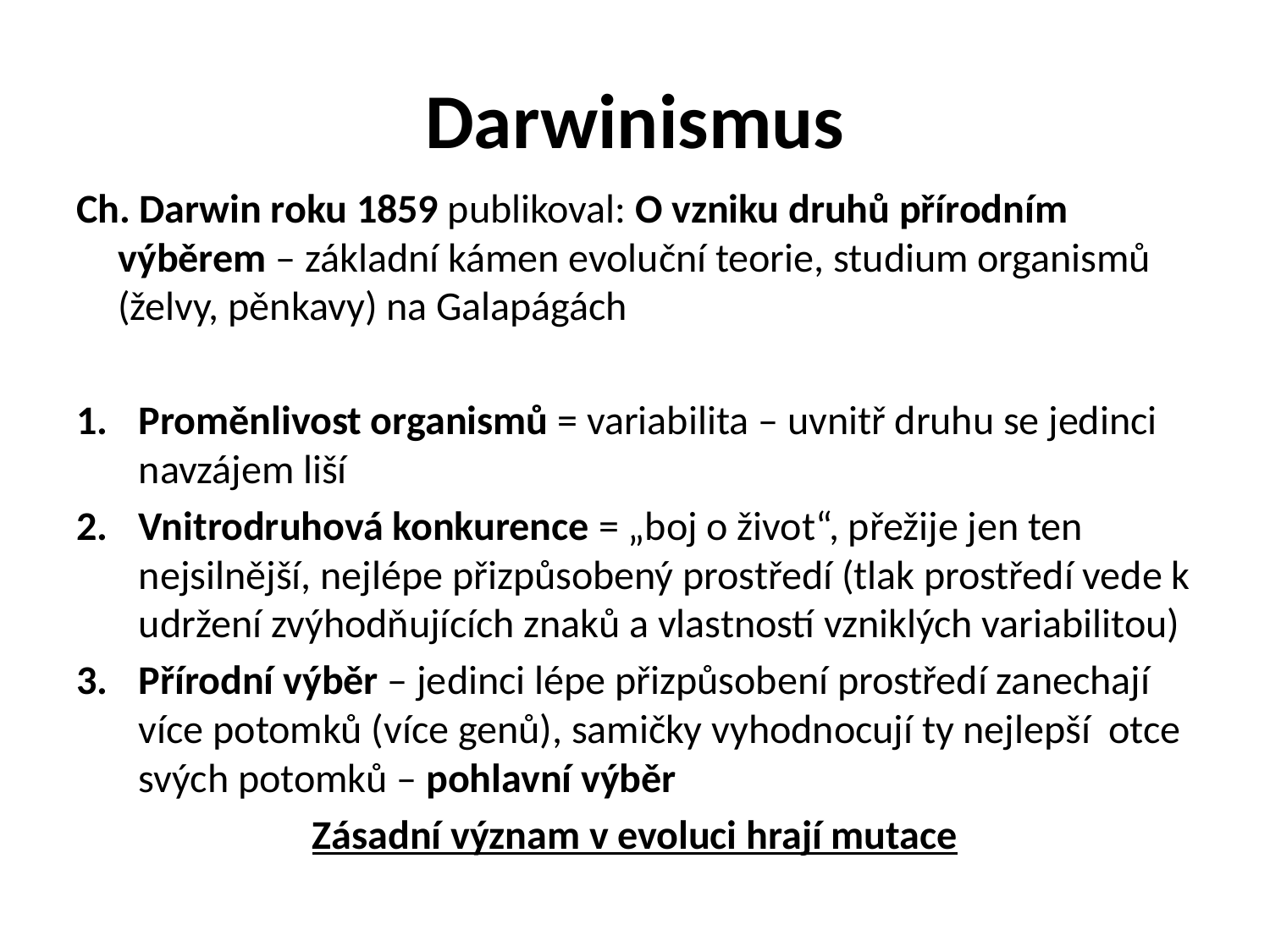

# Darwinismus
Ch. Darwin roku 1859 publikoval: O vzniku druhů přírodním výběrem – základní kámen evoluční teorie, studium organismů (želvy, pěnkavy) na Galapágách

Proměnlivost organismů = variabilita – uvnitř druhu se jedinci navzájem liší
Vnitrodruhová konkurence = „boj o život“, přežije jen ten nejsilnější, nejlépe přizpůsobený prostředí (tlak prostředí vede k udržení zvýhodňujících znaků a vlastností vzniklých variabilitou)
Přírodní výběr – jedinci lépe přizpůsobení prostředí zanechají více potomků (více genů), samičky vyhodnocují ty nejlepší  otce svých potomků – pohlavní výběr
Zásadní význam v evoluci hrají mutace